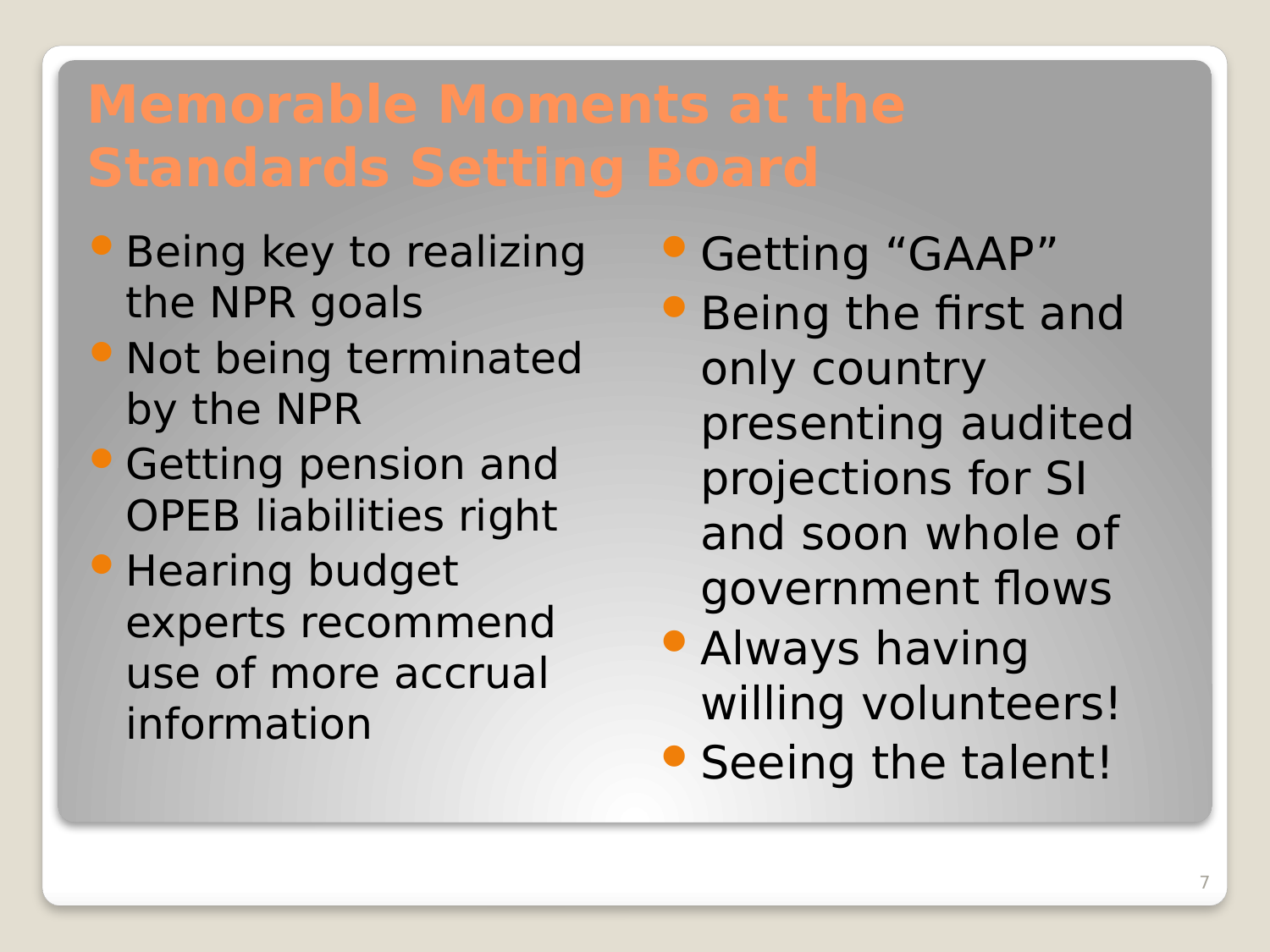

# Memorable Moments at the Standards Setting Board
Being key to realizing the NPR goals
Not being terminated by the NPR
Getting pension and OPEB liabilities right
Hearing budget experts recommend use of more accrual information
Getting “GAAP”
Being the first and only country presenting audited projections for SI and soon whole of government flows
Always having willing volunteers!
Seeing the talent!
7